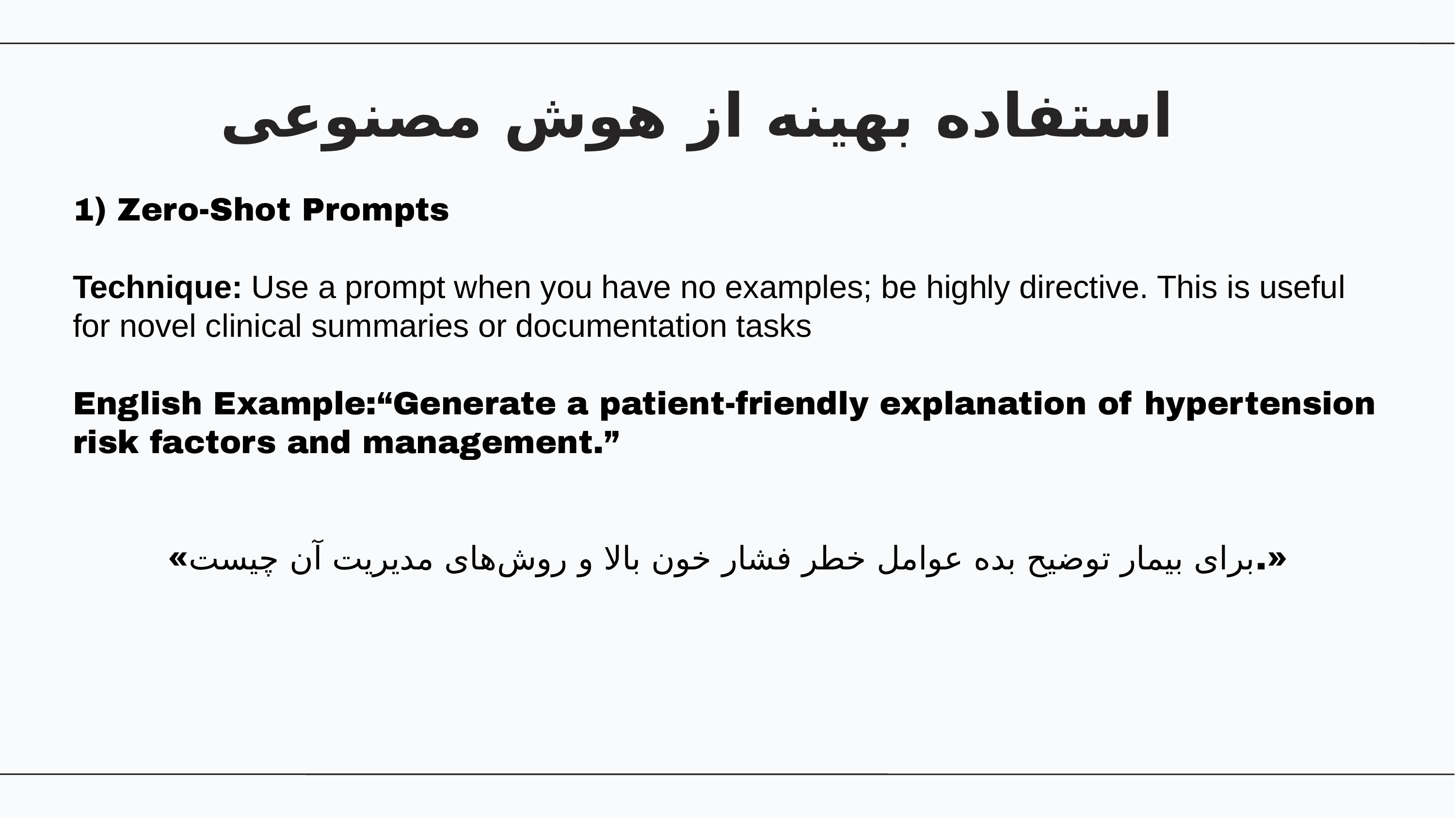

# استفاده بهینه از هوش مصنوعی
1) Zero-Shot Prompts

Technique: Use a prompt when you have no examples; be highly directive. This is useful for novel clinical summaries or documentation tasks

English Example:“Generate a patient-friendly explanation of hypertension risk factors and management.”

«برای بیمار توضیح بده عوامل خطر فشار خون بالا و روش‌های مدیریت آن چیست.»